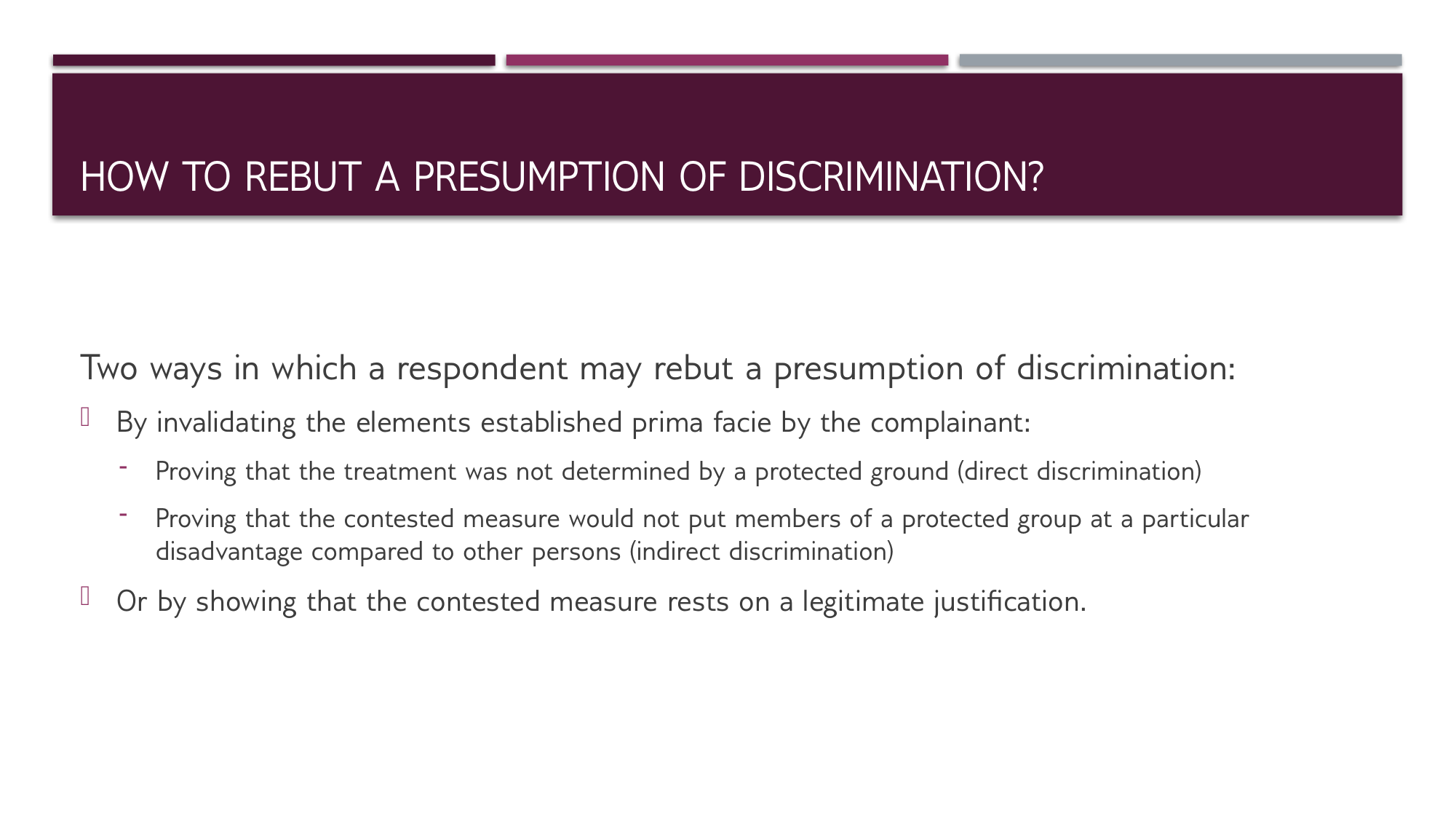

# How to rebut a presumption of discrimination?
Two ways in which a respondent may rebut a presumption of discrimination:
By invalidating the elements established prima facie by the complainant:
Proving that the treatment was not determined by a protected ground (direct discrimination)
Proving that the contested measure would not put members of a protected group at a particular disadvantage compared to other persons (indirect discrimination)
Or by showing that the contested measure rests on a legitimate justification.